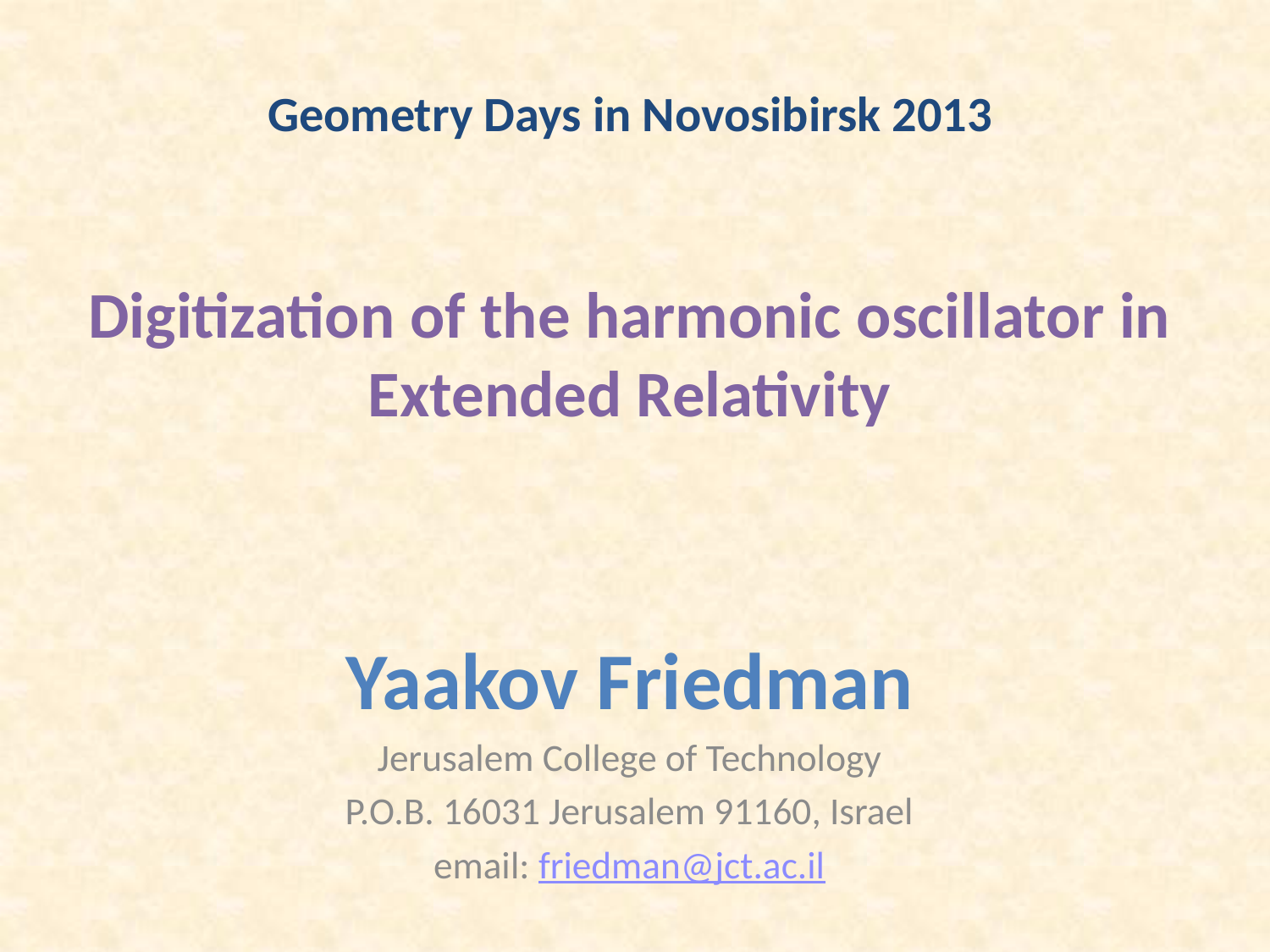

Geometry Days in Novosibirsk 2013
# Digitization of the harmonic oscillator in Extended Relativity
Yaakov Friedman
Jerusalem College of Technology
P.O.B. 16031 Jerusalem 91160, Israel
email: friedman@jct.ac.il